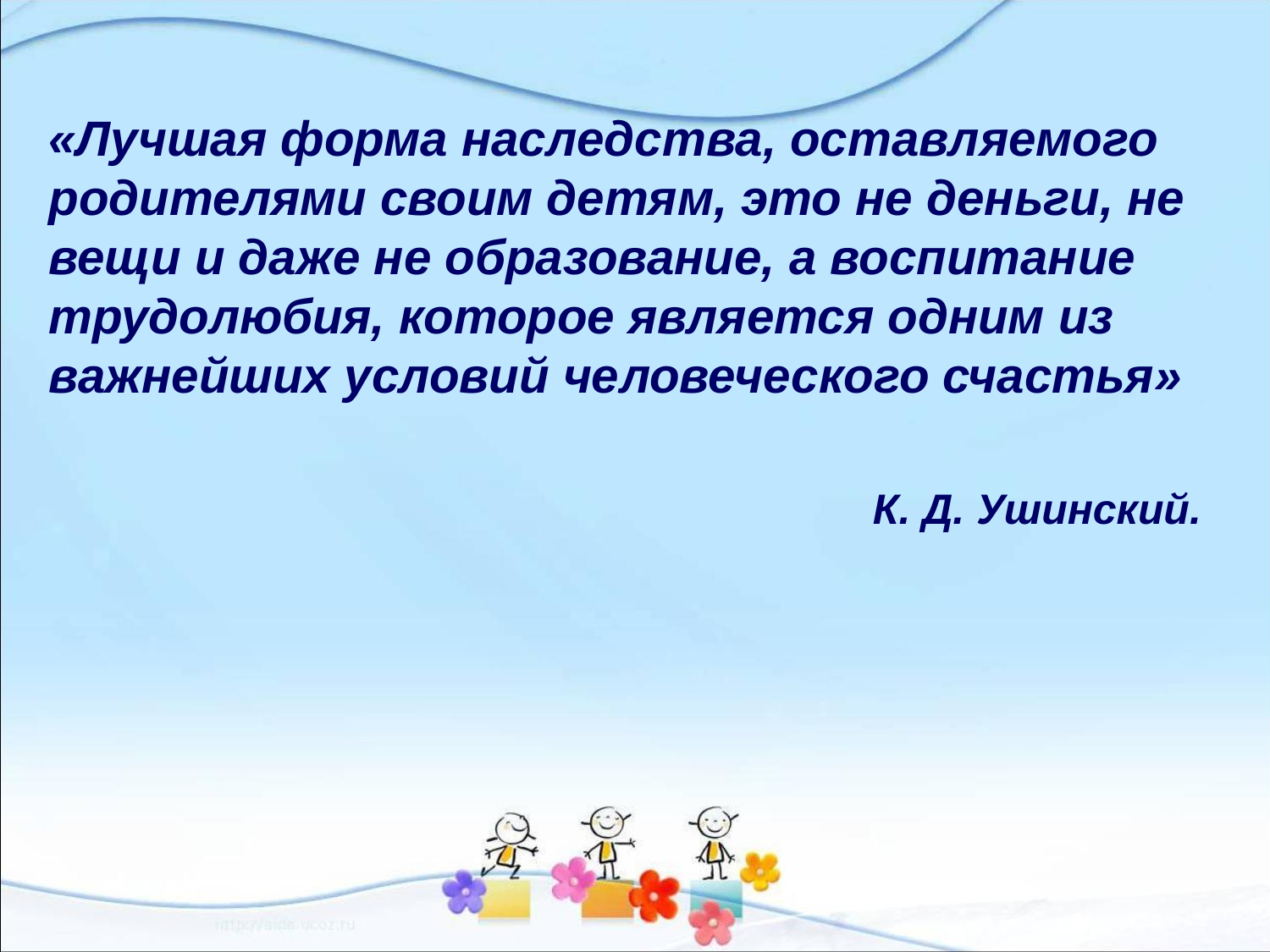

# «Лучшая форма наследства, оставляемого родителями своим детям, это не деньги, не вещи и даже не образование, а воспитание трудолюбия, которое является одним из важнейших условий человеческого счастья» К. Д. Ушинский.